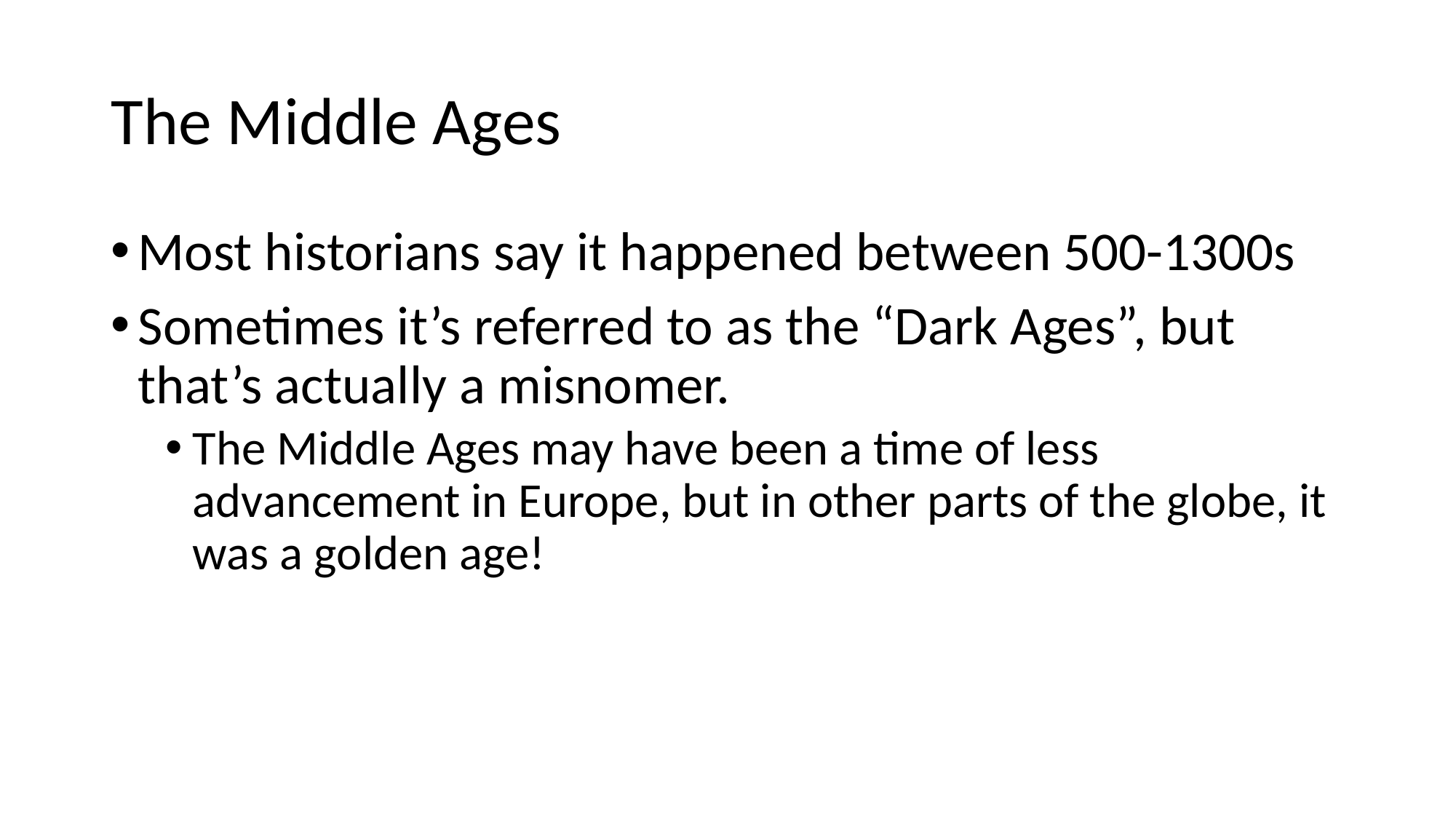

# The Middle Ages
Most historians say it happened between 500-1300s
Sometimes it’s referred to as the “Dark Ages”, but that’s actually a misnomer.
The Middle Ages may have been a time of less advancement in Europe, but in other parts of the globe, it was a golden age!